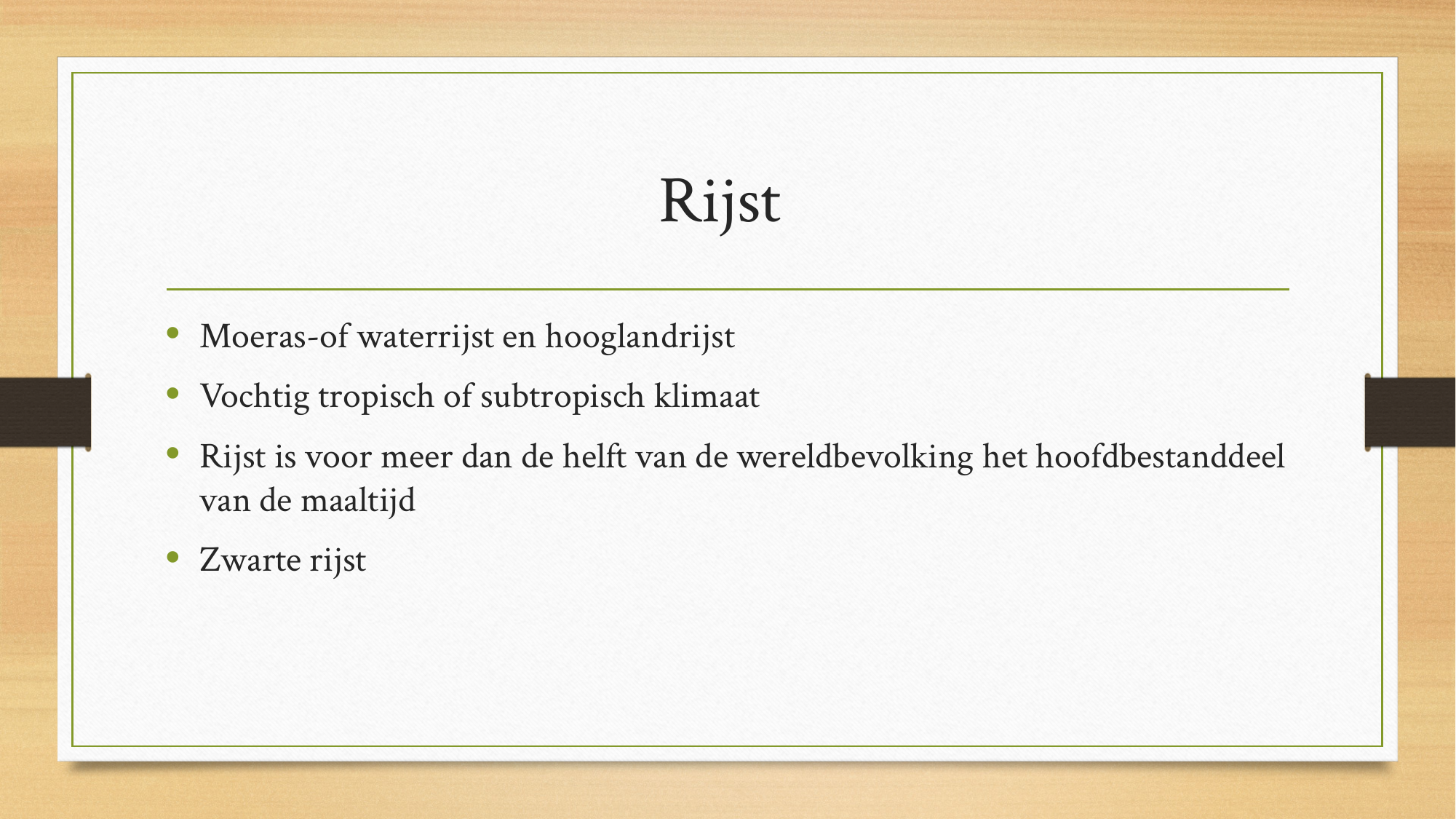

# Rijst
Moeras-of waterrijst en hooglandrijst
Vochtig tropisch of subtropisch klimaat
Rijst is voor meer dan de helft van de wereldbevolking het hoofdbestanddeel van de maaltijd
Zwarte rijst